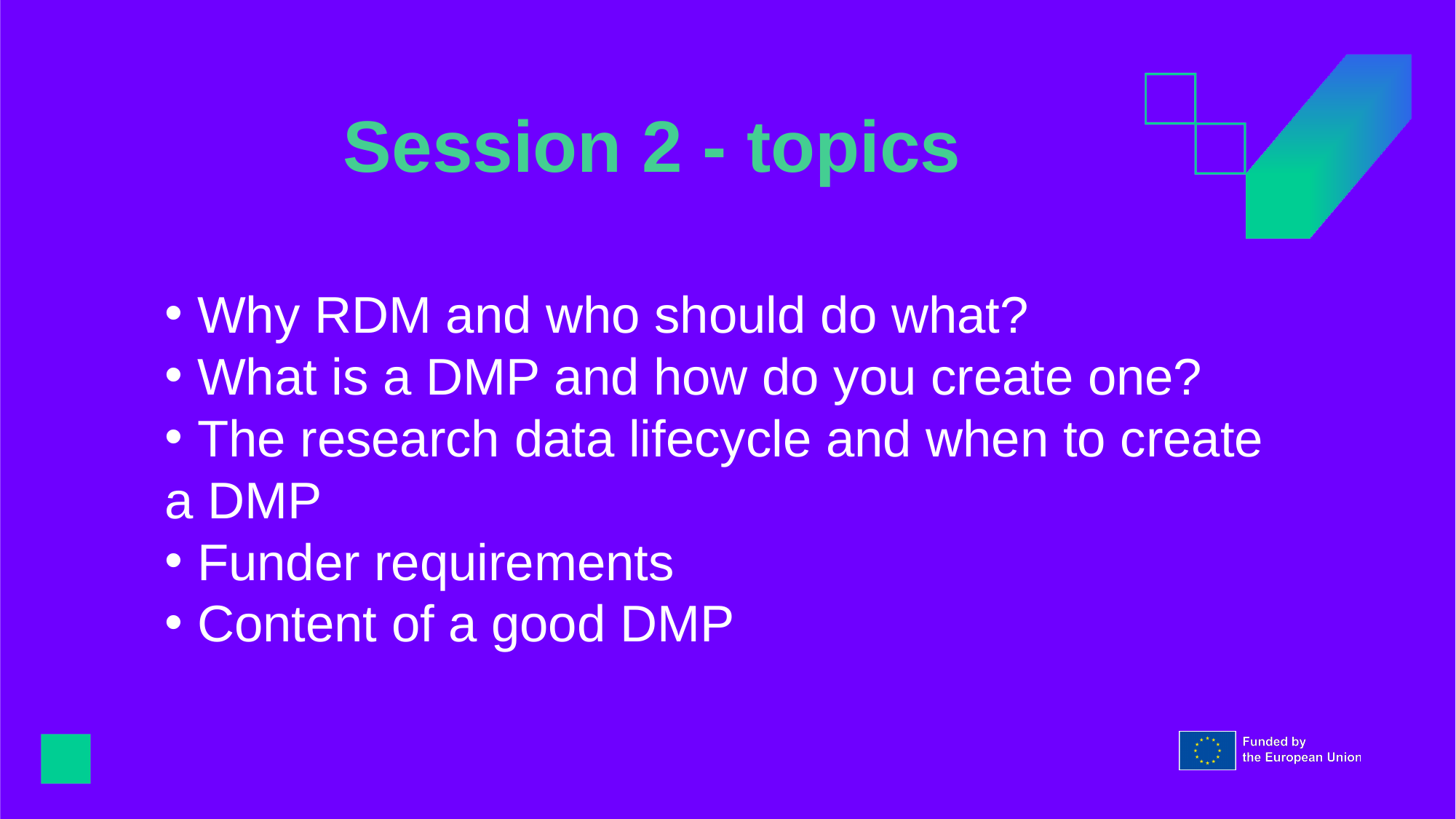

# Session 2 - topics
 Why RDM and who should do what?
 What is a DMP and how do you create one?
 The research data lifecycle and when to create a DMP
 Funder requirements
 Content of a good DMP